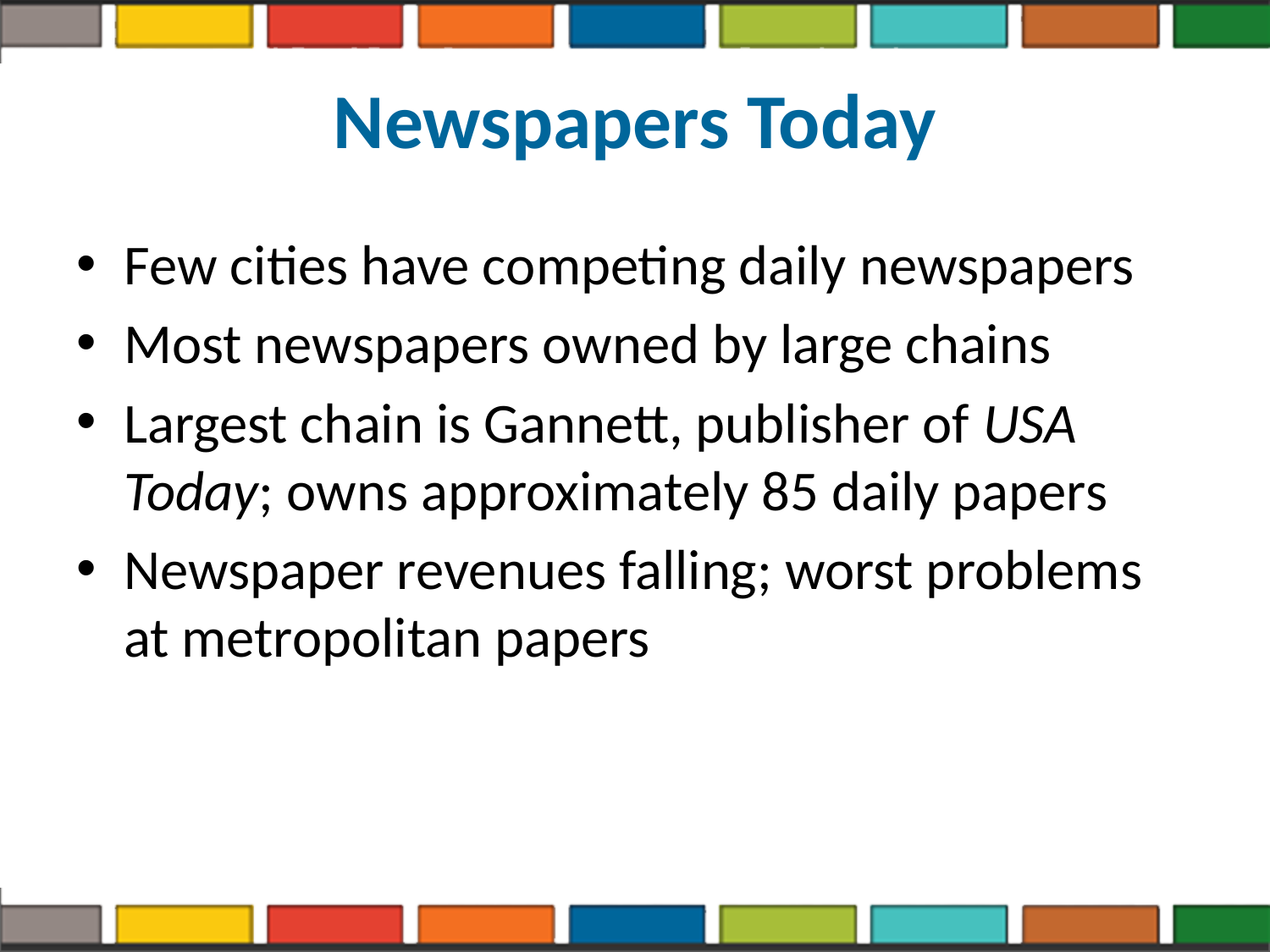

# Newspapers Today
Few cities have competing daily newspapers
Most newspapers owned by large chains
Largest chain is Gannett, publisher of USA Today; owns approximately 85 daily papers
Newspaper revenues falling; worst problems at metropolitan papers